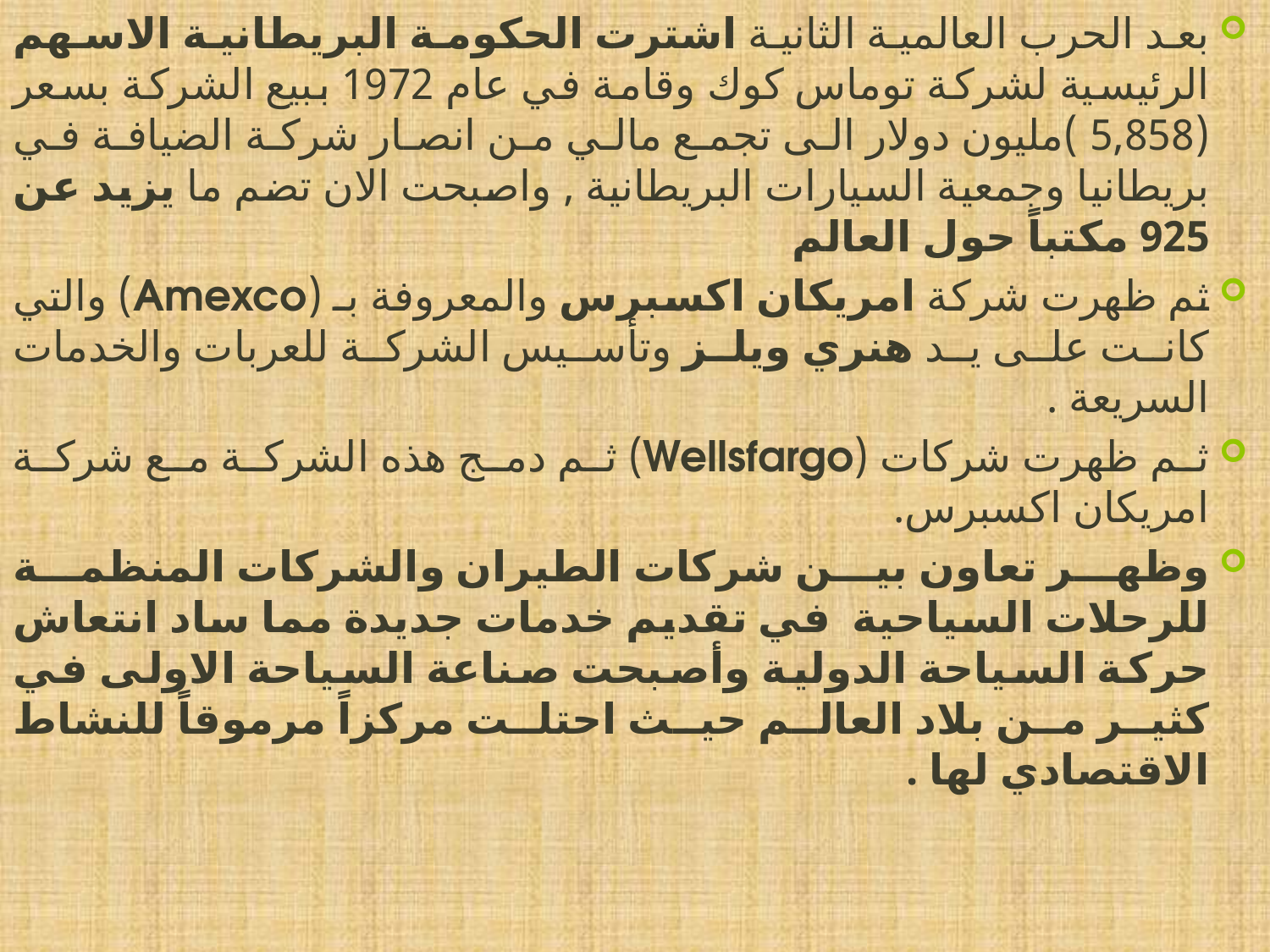

بعد الحرب العالمية الثانية اشترت الحكومة البريطانية الاسهم الرئيسية لشركة توماس كوك وقامة في عام 1972 ببيع الشركة بسعر (5,858 )مليون دولار الى تجمع مالي من انصار شركة الضيافة في بريطانيا وجمعية السيارات البريطانية , واصبحت الان تضم ما يزيد عن 925 مكتباً حول العالم
ثم ظهرت شركة امريكان اكسبرس والمعروفة بـ (Amexco) والتي كانت على يد هنري ويلز وتأسيس الشركة للعربات والخدمات السريعة .
ثم ظهرت شركات (Wellsfargo) ثم دمج هذه الشركة مع شركة امريكان اكسبرس.
وظهر تعاون بين شركات الطيران والشركات المنظمة للرحلات السياحية  في تقديم خدمات جديدة مما ساد انتعاش حركة السياحة الدولية وأصبحت صناعة السياحة الاولى في كثير من بلاد العالم حيث احتلت مركزاً مرموقاً للنشاط الاقتصادي لها .